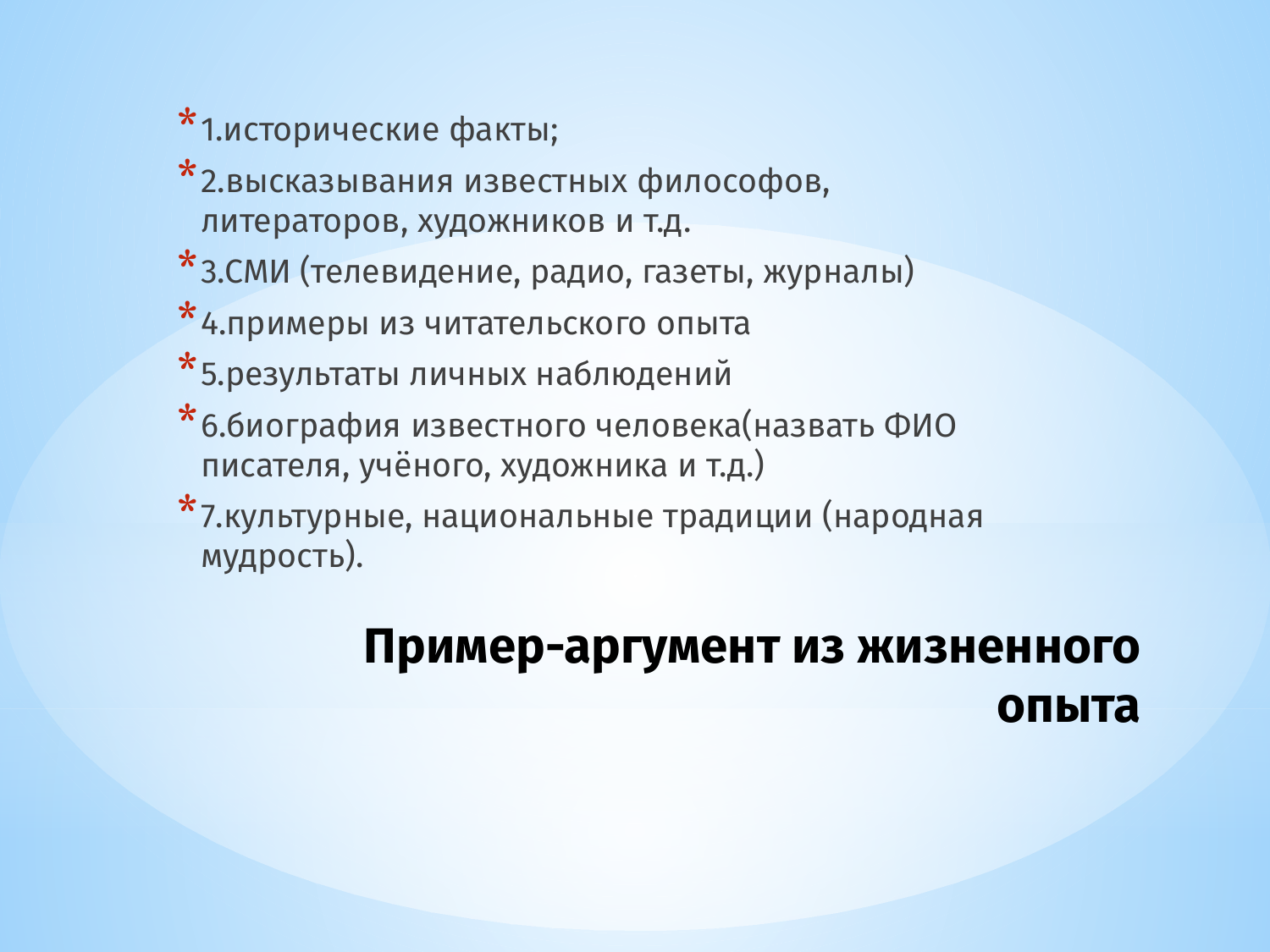

1.исторические факты;
2.высказывания известных философов, литераторов, художников и т.д.
3.СМИ (телевидение, радио, газеты, журналы)
4.примеры из читательского опыта
5.результаты личных наблюдений
6.биография известного человека(назвать ФИО писателя, учёного, художника и т.д.)
7.культурные, национальные традиции (народная мудрость).

# Пример-аргумент из жизненного опыта